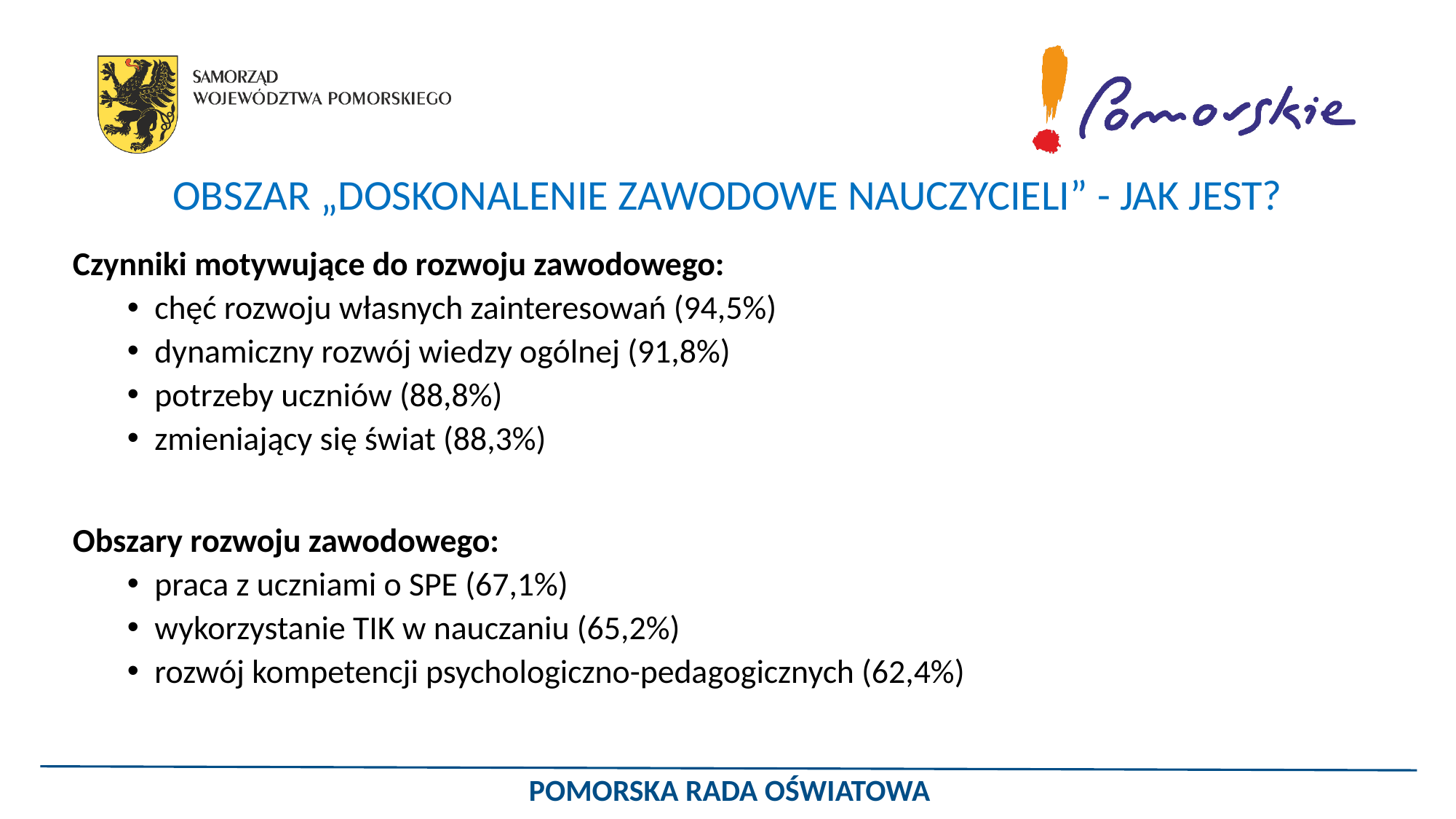

# OBSZAR „DOSKONALENIE ZAWODOWE NAUCZYCIELI” - JAK JEST?
Czynniki motywujące do rozwoju zawodowego:
chęć rozwoju własnych zainteresowań (94,5%)
dynamiczny rozwój wiedzy ogólnej (91,8%)
potrzeby uczniów (88,8%)
zmieniający się świat (88,3%)

Obszary rozwoju zawodowego:
praca z uczniami o SPE (67,1%)
wykorzystanie TIK w nauczaniu (65,2%)
rozwój kompetencji psychologiczno-pedagogicznych (62,4%)